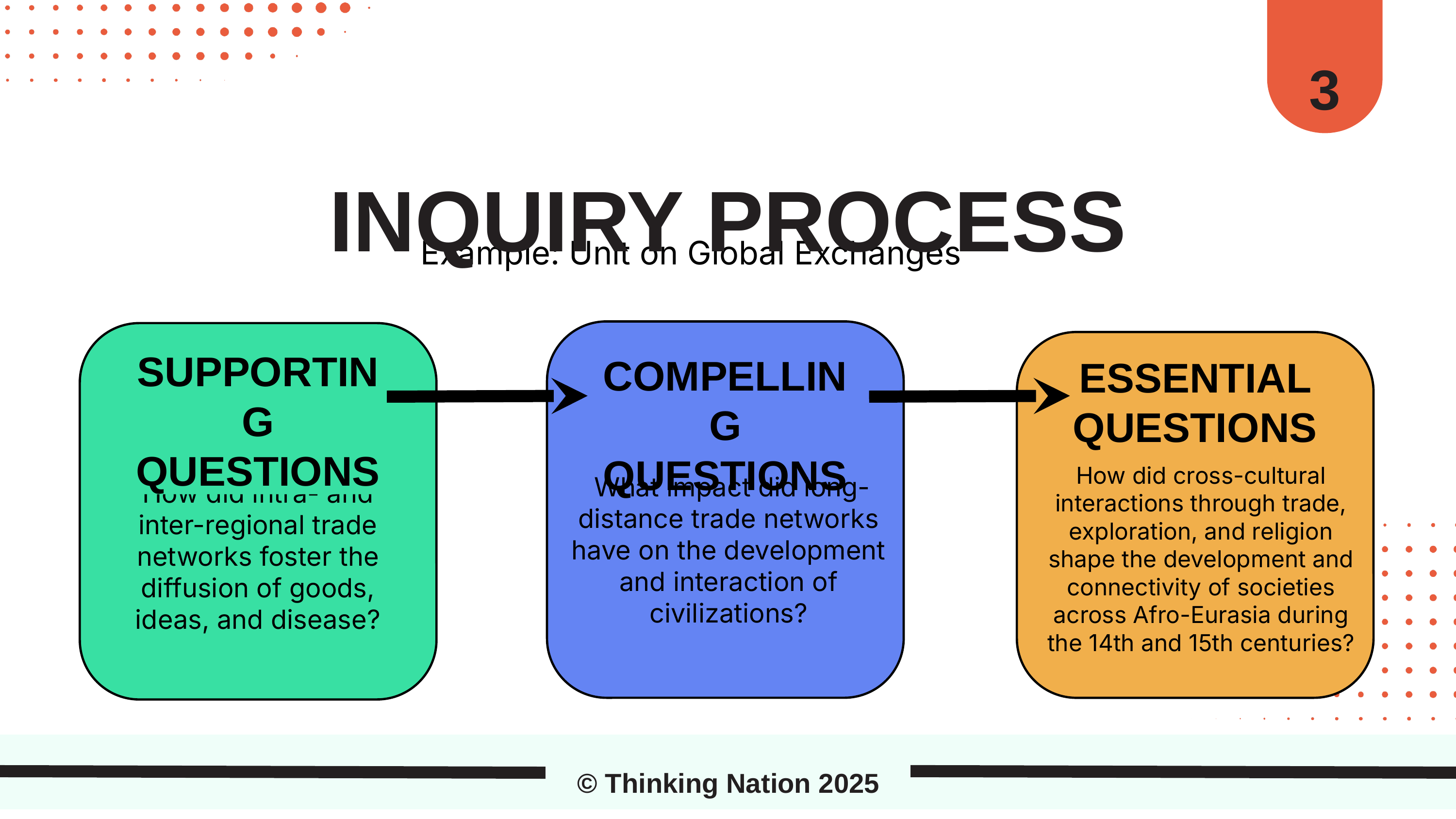

3
INQUIRY PROCESS
Example: Unit on Global Exchanges

COMPELLING QUESTIONS
ESSENTIAL QUESTIONS
SUPPORTING QUESTIONS
How did cross-cultural interactions through trade, exploration, and religion shape the development and connectivity of societies across Afro-Eurasia during the 14th and 15th centuries?
 What impact did long-distance trade networks have on the development and interaction of civilizations?
How did intra- and inter-regional trade networks foster the diffusion of goods, ideas, and disease?

© Thinking Nation 2025